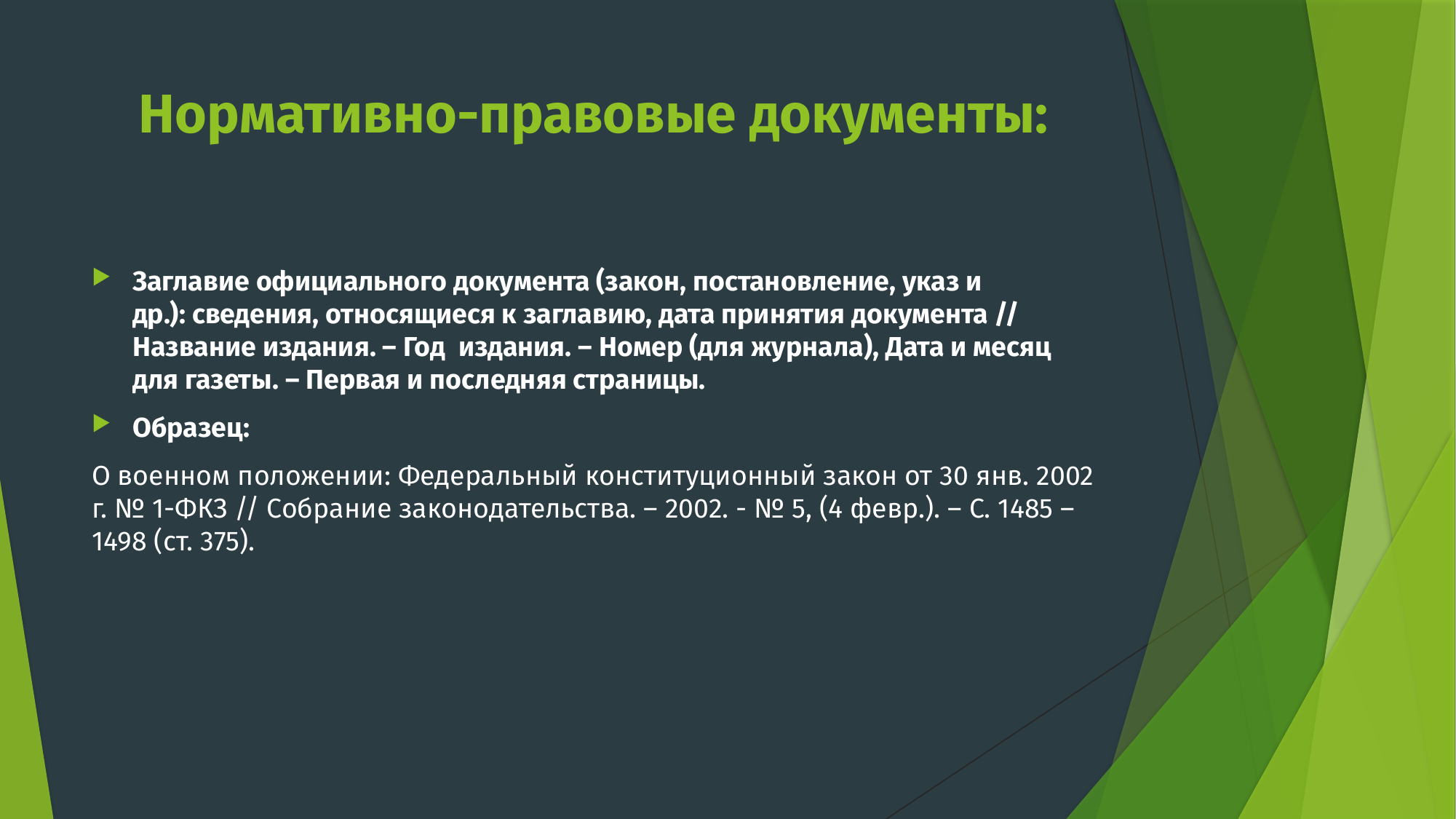

# Нормативно-правовые документы:
Заглавие официального документа (закон, постановление, указ и др.): сведения, относящиеся к заглавию, дата принятия документа // Название издания. – Год  издания. – Номер (для журнала), Дата и месяц для газеты. – Первая и последняя страницы.
Образец:
О военном положении: Федеральный конституционный закон от 30 янв. 2002 г. № 1-ФКЗ // Собрание законодательства. – 2002. - № 5, (4 февр.). – С. 1485 – 1498 (ст. 375).